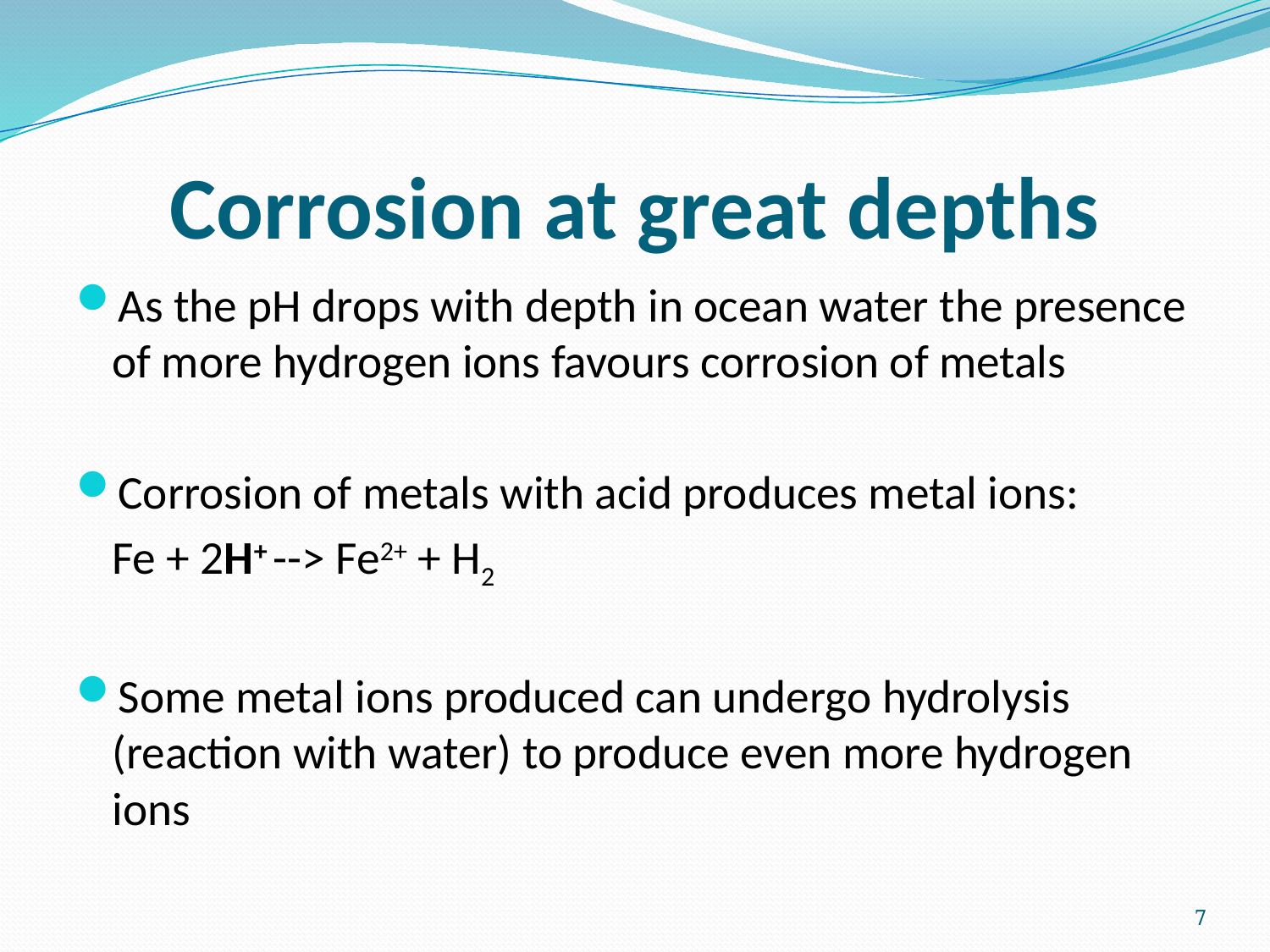

# Corrosion at great depths
As the pH drops with depth in ocean water the presence of more hydrogen ions favours corrosion of metals

Corrosion of metals with acid produces metal ions:
	Fe + 2H+ --> Fe2+ + H2

Some metal ions produced can undergo hydrolysis (reaction with water) to produce even more hydrogen ions

7